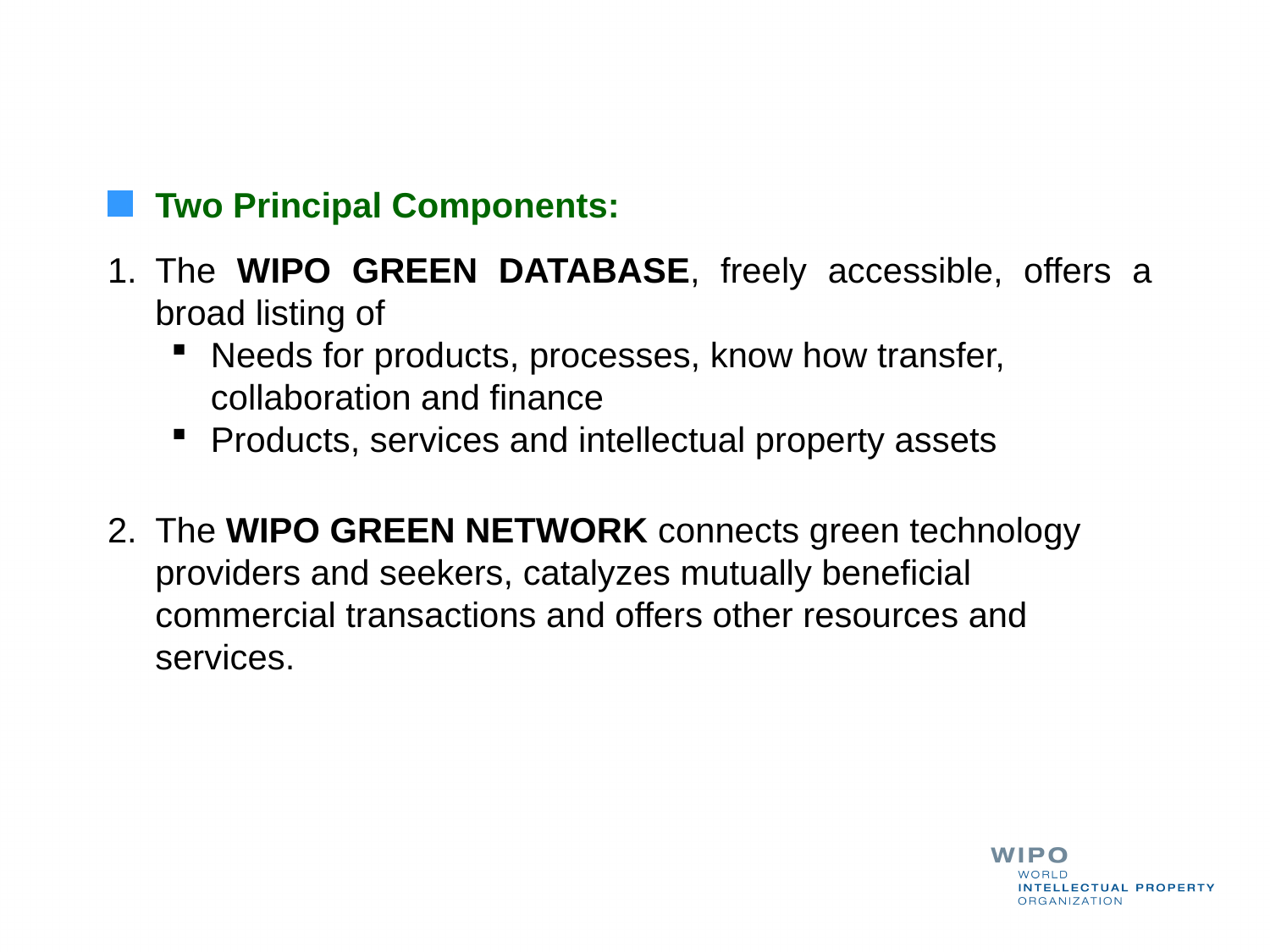

Two Principal Components:

The WIPO GREEN DATABASE, freely accessible, offers a broad listing of
Needs for products, processes, know how transfer, collaboration and finance
Products, services and intellectual property assets

The WIPO GREEN NETWORK connects green technology providers and seekers, catalyzes mutually beneficial commercial transactions and offers other resources and services.